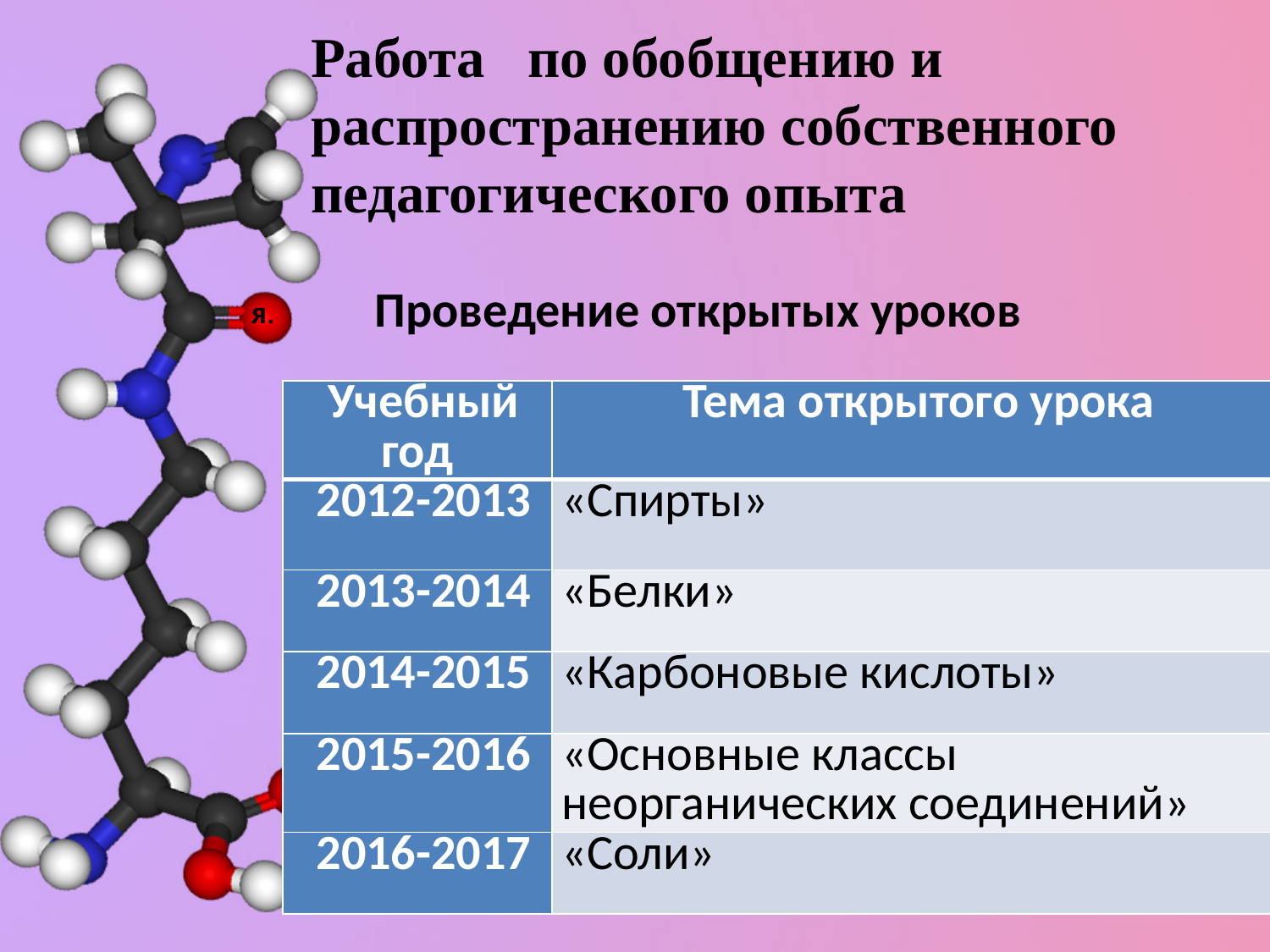

Работа   по обобщению и
распространению собственного
педагогического опыта
 Проведение открытых уроков
я.
| Учебный год | Тема открытого урока |
| --- | --- |
| 2012-2013 | «Спирты» |
| 2013-2014 | «Белки» |
| 2014-2015 | «Карбоновые кислоты» |
| 2015-2016 | «Основные классы неорганических соединений» |
| 2016-2017 | «Соли» |